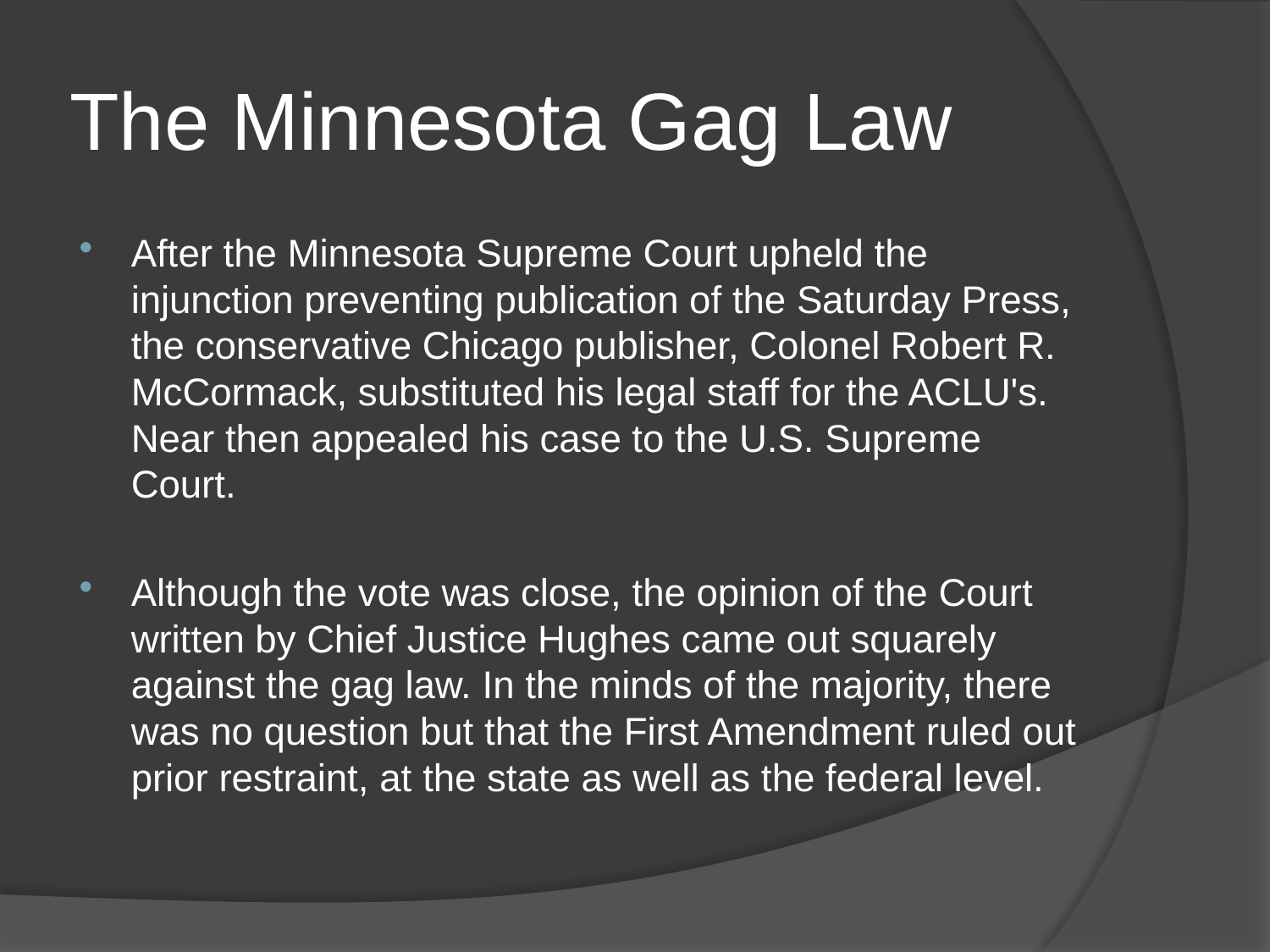

# The Minnesota Gag Law
After the Minnesota Supreme Court upheld the injunction preventing publication of the Saturday Press, the conservative Chicago publisher, Colonel Robert R. McCormack, substituted his legal staff for the ACLU's. Near then appealed his case to the U.S. Supreme Court.

Although the vote was close, the opinion of the Court written by Chief Justice Hughes came out squarely against the gag law. In the minds of the majority, there was no question but that the First Amendment ruled out prior restraint, at the state as well as the federal level.